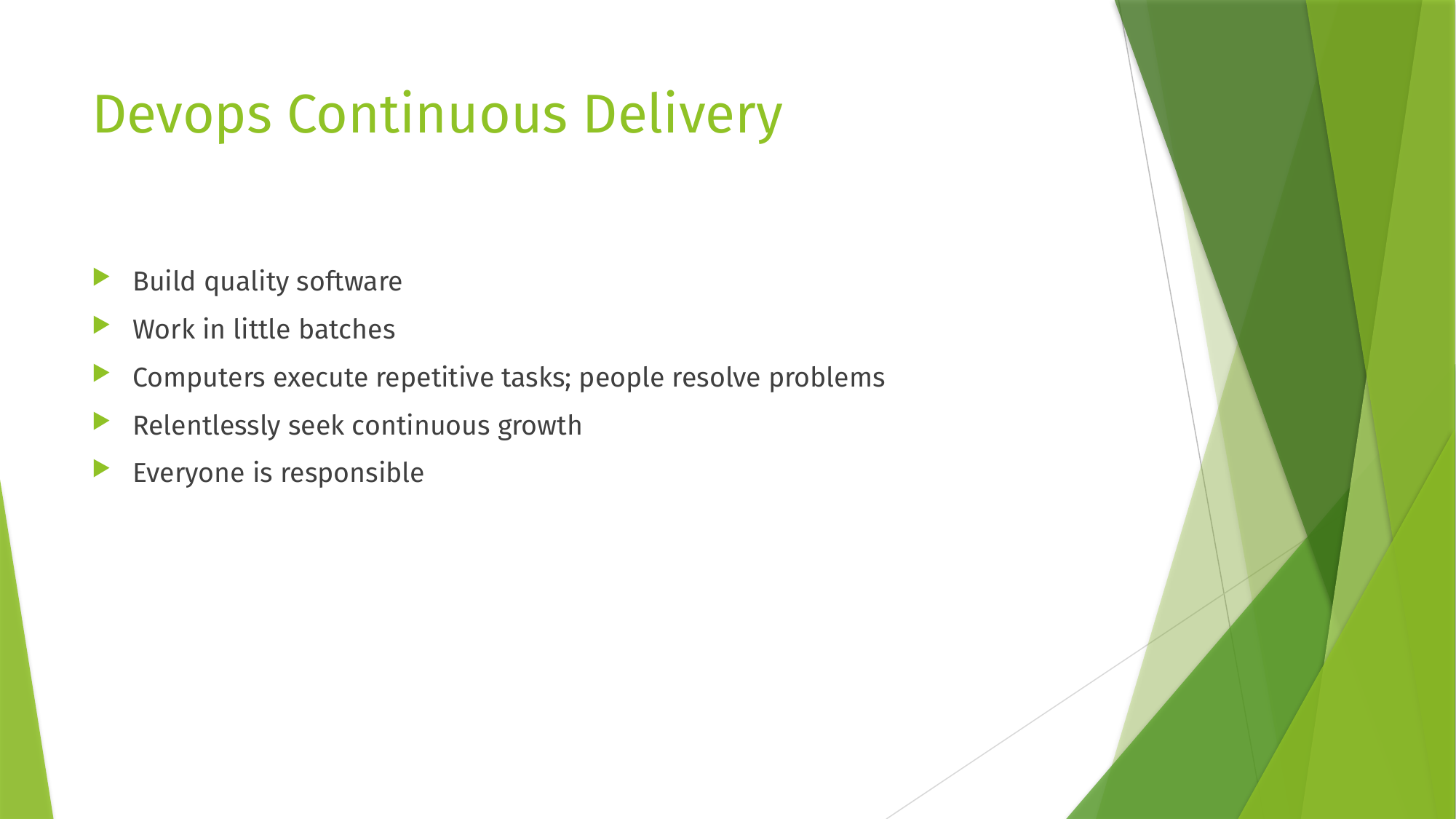

# Devops Continuous Delivery
Build quality software
Work in little batches
Computers execute repetitive tasks; people resolve problems
Relentlessly seek continuous growth
Everyone is responsible